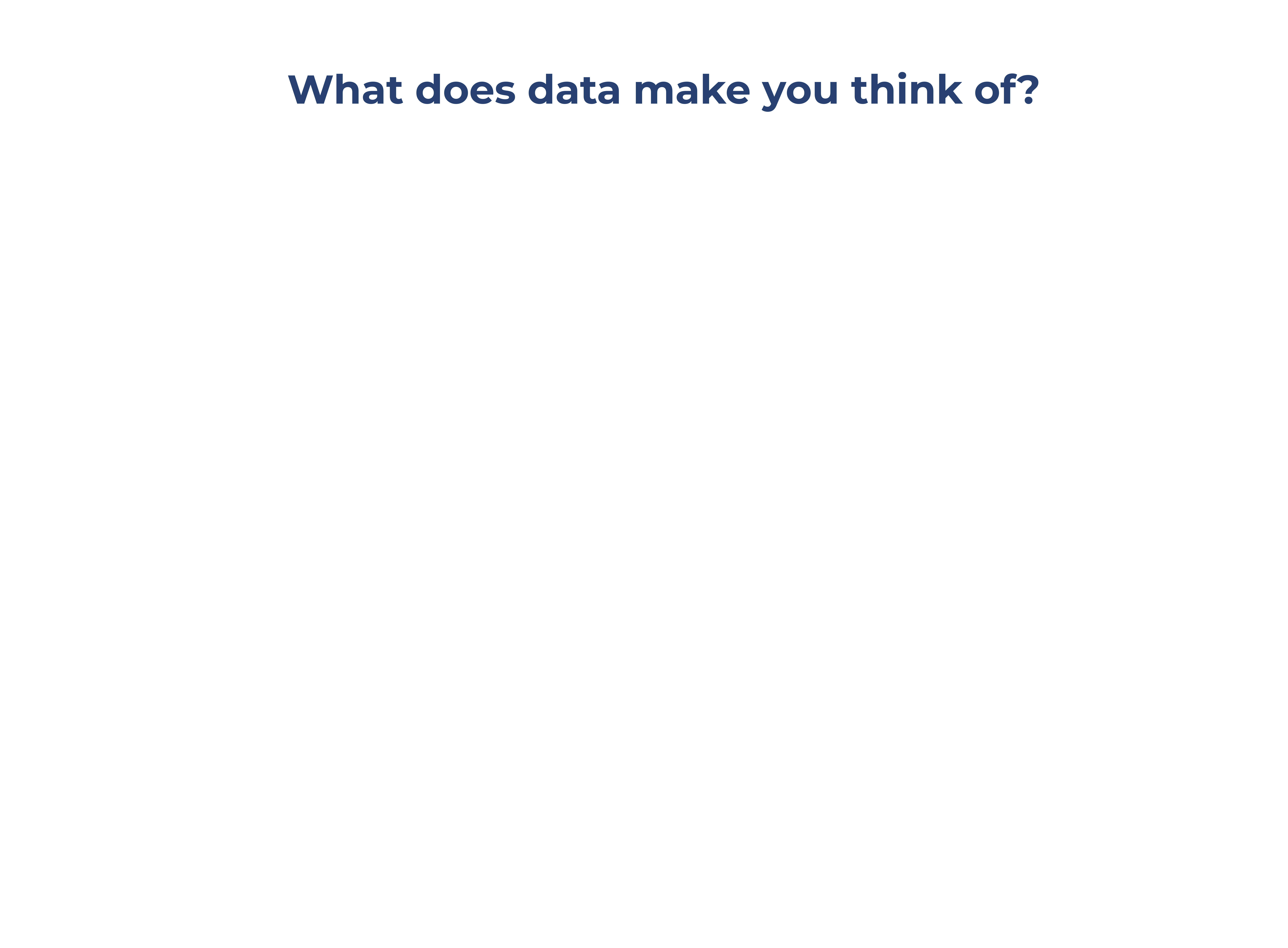

# What does data make you think of?